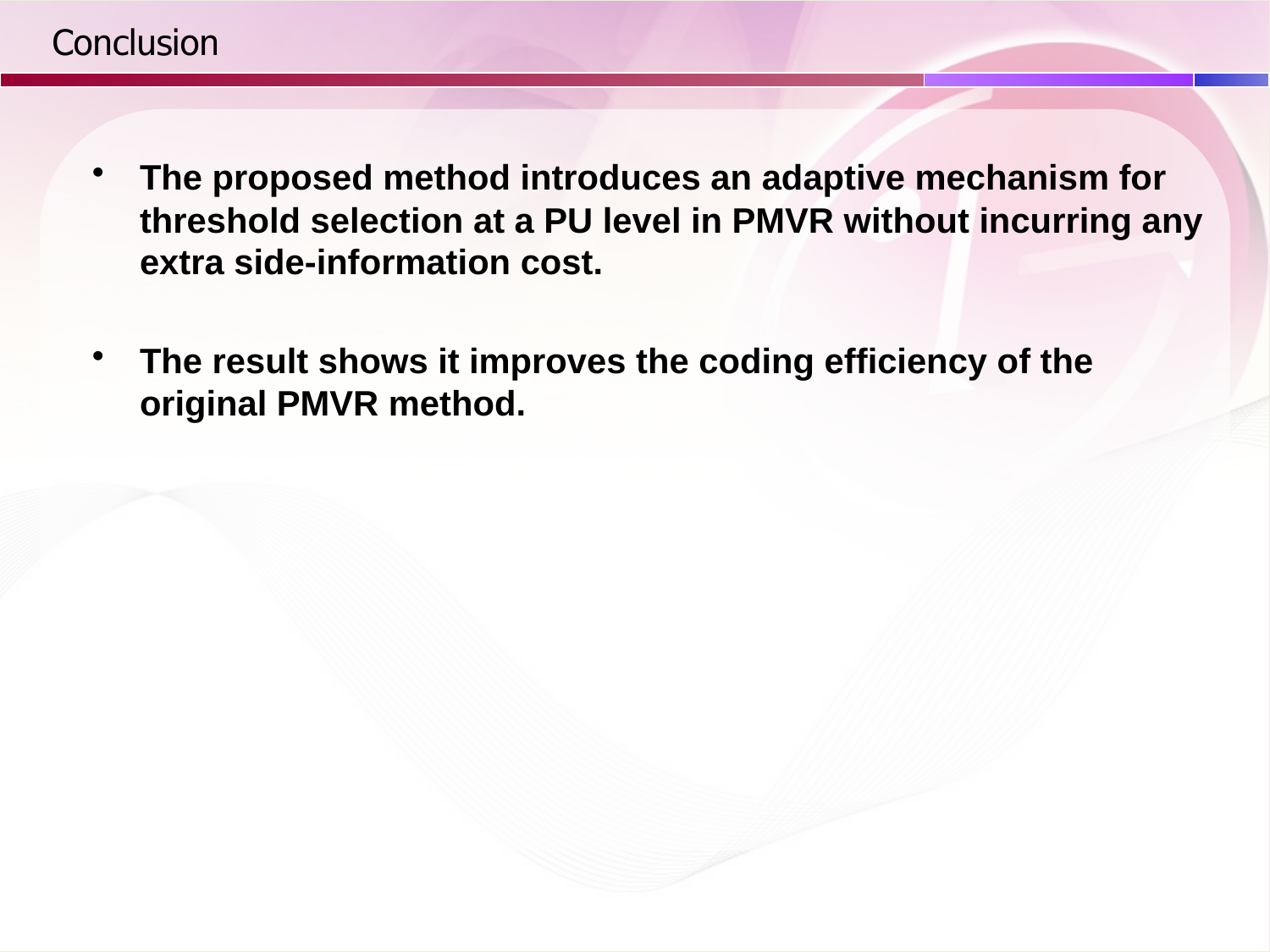

# Conclusion
The proposed method introduces an adaptive mechanism for threshold selection at a PU level in PMVR without incurring any extra side-information cost.

The result shows it improves the coding efficiency of the original PMVR method.